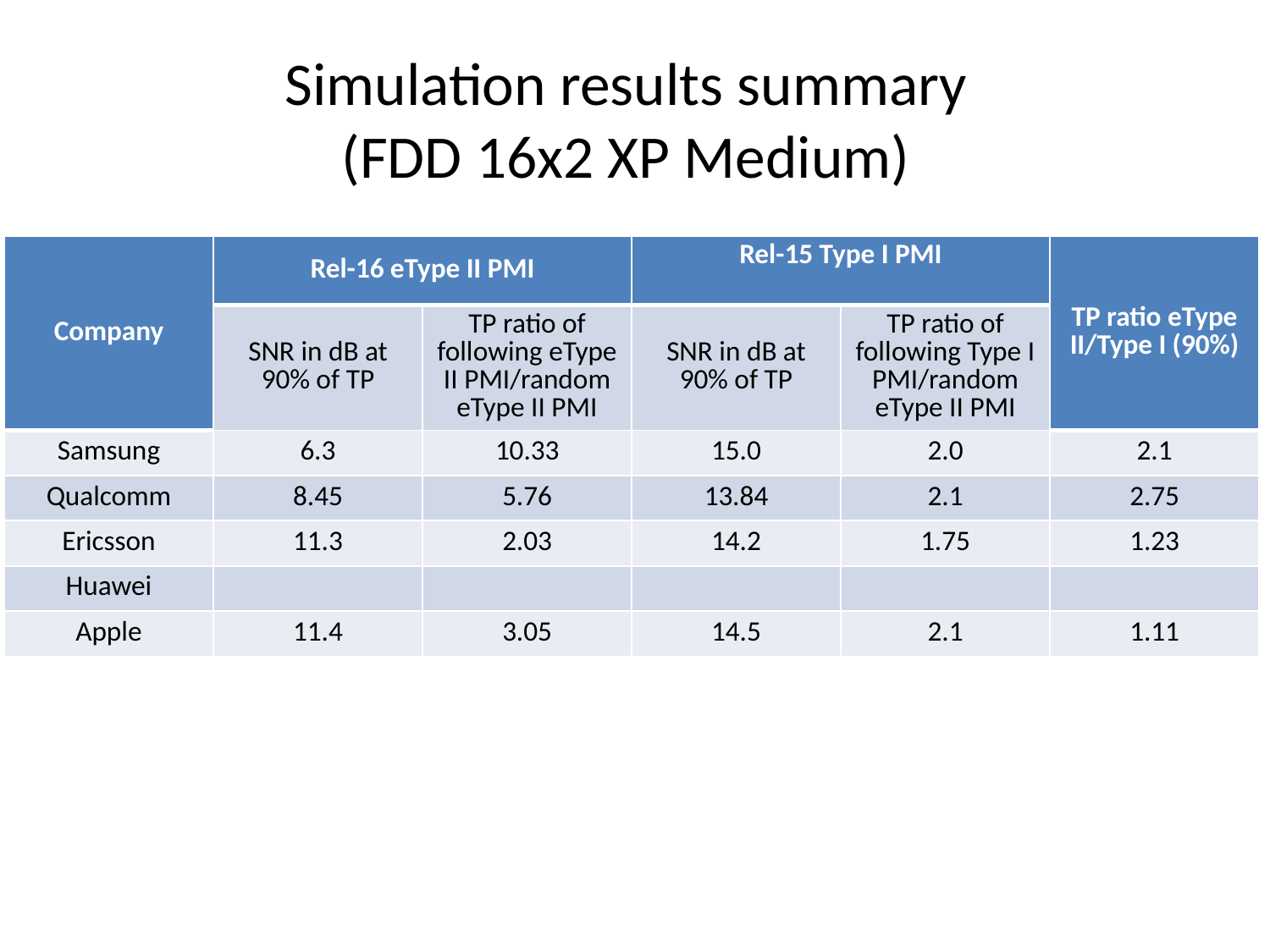

# Simulation results summary (FDD 16x2 XP Medium)
| Company | Rel-16 eType II PMI |  | Rel-15 Type I PMI |  | TP ratio eType II/Type I (90%) |
| --- | --- | --- | --- | --- | --- |
|  | SNR in dB at 90% of TP | TP ratio of following eType II PMI/random eType II PMI | SNR in dB at 90% of TP | TP ratio of following Type I PMI/random eType II PMI |  |
| Samsung | 6.3 | 10.33 | 15.0 | 2.0 | 2.1 |
| Qualcomm | 8.45 | 5.76 | 13.84 | 2.1 | 2.75 |
| Ericsson | 11.3 | 2.03 | 14.2 | 1.75 | 1.23 |
| Huawei |  |  |  |  |  |
| Apple | 11.4 | 3.05 | 14.5 | 2.1 | 1.11 |